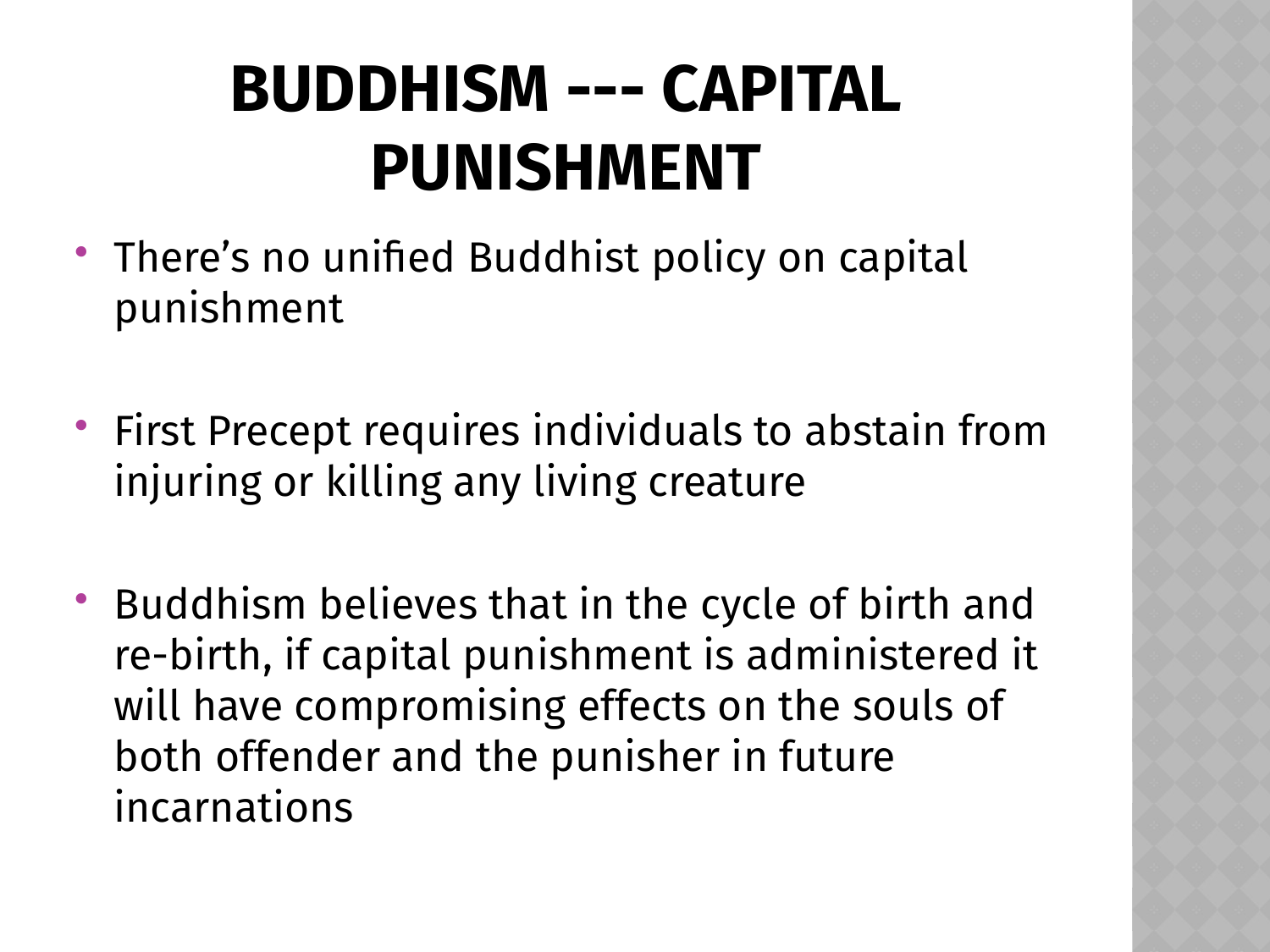

# Buddhism --- capital punishment
There’s no unified Buddhist policy on capital punishment

First Precept requires individuals to abstain from injuring or killing any living creature

Buddhism believes that in the cycle of birth and re-birth, if capital punishment is administered it will have compromising effects on the souls of both offender and the punisher in future incarnations